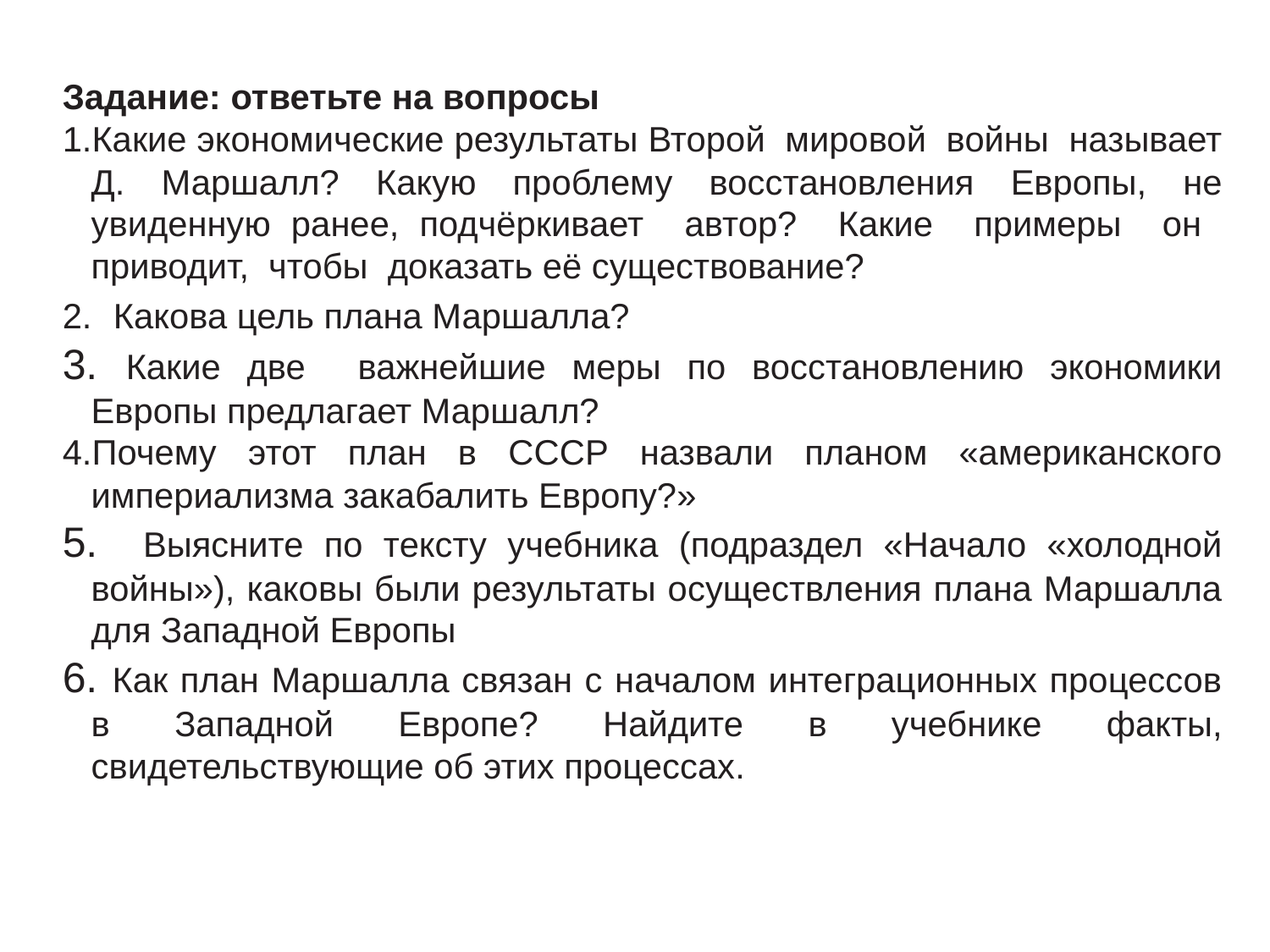

Задание: ответьте на вопросы
Какие экономические результаты Второй  мировой  войны  называет Д. Маршалл? Какую проблему восстановления Европы, не увиденную ранее, подчёркивает  автор?  Какие  примеры  он  приводит,  чтобы  доказать её существование?
  Какова цель плана Маршалла?
 Какие две  важнейшие меры по восстановлению экономики Европы предлагает Маршалл?
Почему этот план в СССР назвали планом «американского империализма закабалить Европу?»
  Выясните по тексту учебника (подраздел «Начало «холодной войны»), каковы были результаты осуществления плана Маршалла для Западной Европы
6. Как план Маршалла связан с началом интеграционных процессов в Западной Европе? Найдите в учебнике факты, свидетельствующие об этих процессах.